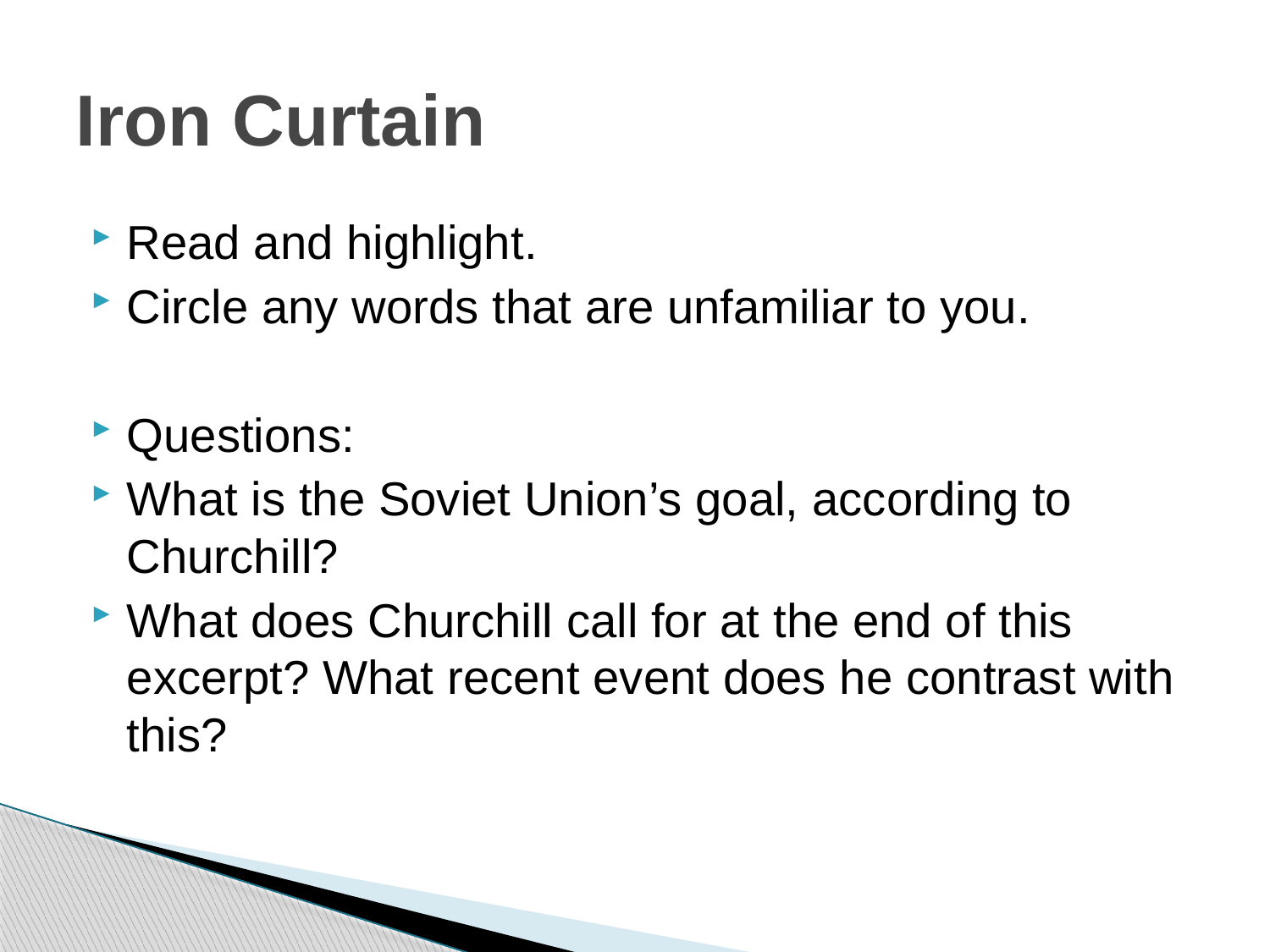

# Iron Curtain
Read and highlight.
Circle any words that are unfamiliar to you.

Questions:
What is the Soviet Union’s goal, according to Churchill?
What does Churchill call for at the end of this excerpt? What recent event does he contrast with this?